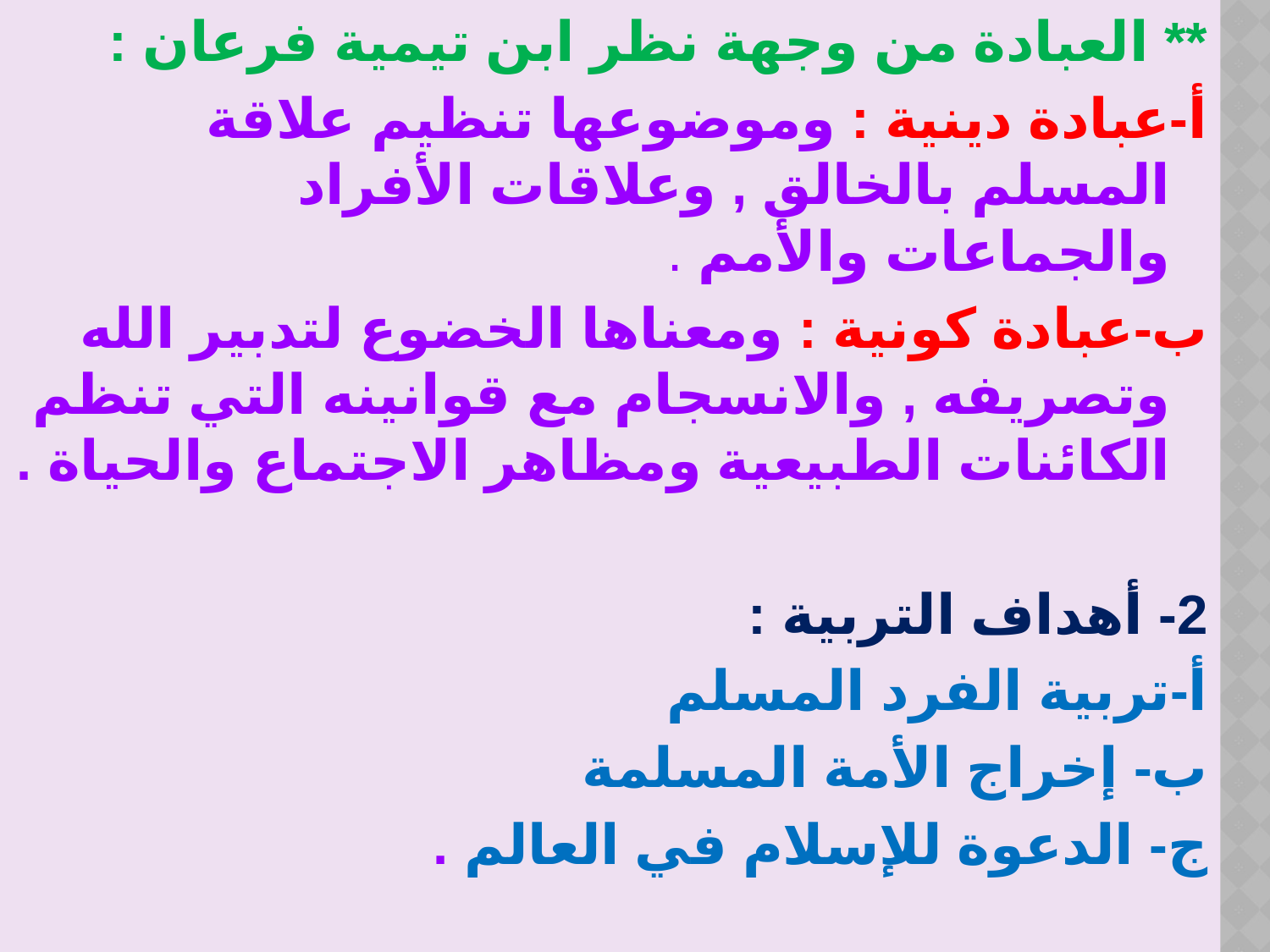

** العبادة من وجهة نظر ابن تيمية فرعان :
أ-عبادة دينية : وموضوعها تنظيم علاقة المسلم بالخالق , وعلاقات الأفراد والجماعات والأمم .
ب-عبادة كونية : ومعناها الخضوع لتدبير الله وتصريفه , والانسجام مع قوانينه التي تنظم الكائنات الطبيعية ومظاهر الاجتماع والحياة .

2- أهداف التربية :
أ-تربية الفرد المسلم
ب- إخراج الأمة المسلمة
ج- الدعوة للإسلام في العالم .